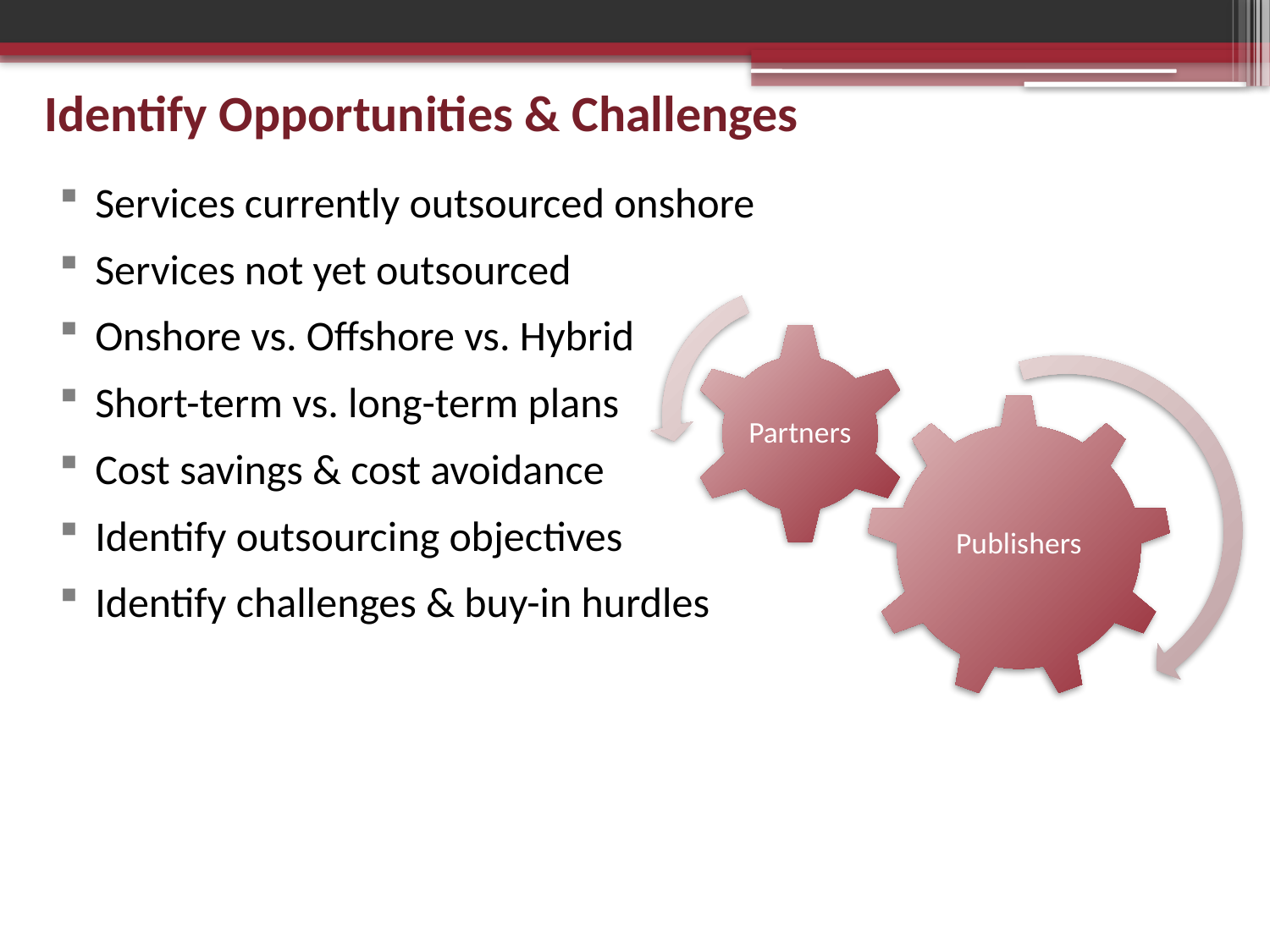

# Identify Opportunities & Challenges
Services currently outsourced onshore
Services not yet outsourced
Onshore vs. Offshore vs. Hybrid
Short-term vs. long-term plans
Cost savings & cost avoidance
Identify outsourcing objectives
Identify challenges & buy-in hurdles
Publishers
Partners